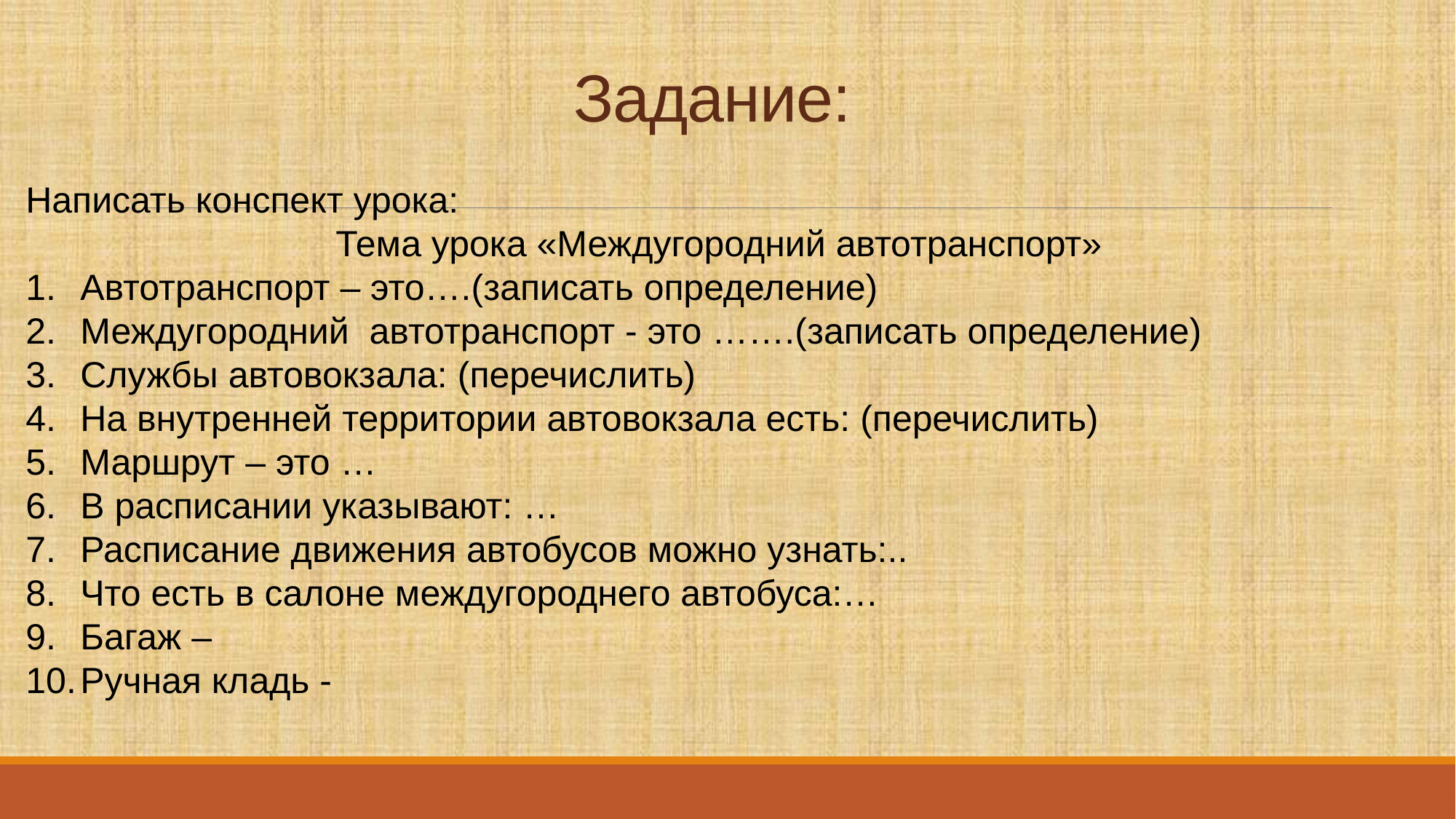

# Задание:
Написать конспект урока:
Тема урока «Междугородний автотранспорт»
Автотранспорт – это….(записать определение)
Междугородний  автотранспорт - это …….(записать определение)
Службы автовокзала: (перечислить)
На внутренней территории автовокзала есть: (перечислить)
Маршрут – это …
В расписании указывают: …
Расписание движения автобусов можно узнать:..
Что есть в салоне междугороднего автобуса:…
Багаж –
Ручная кладь -